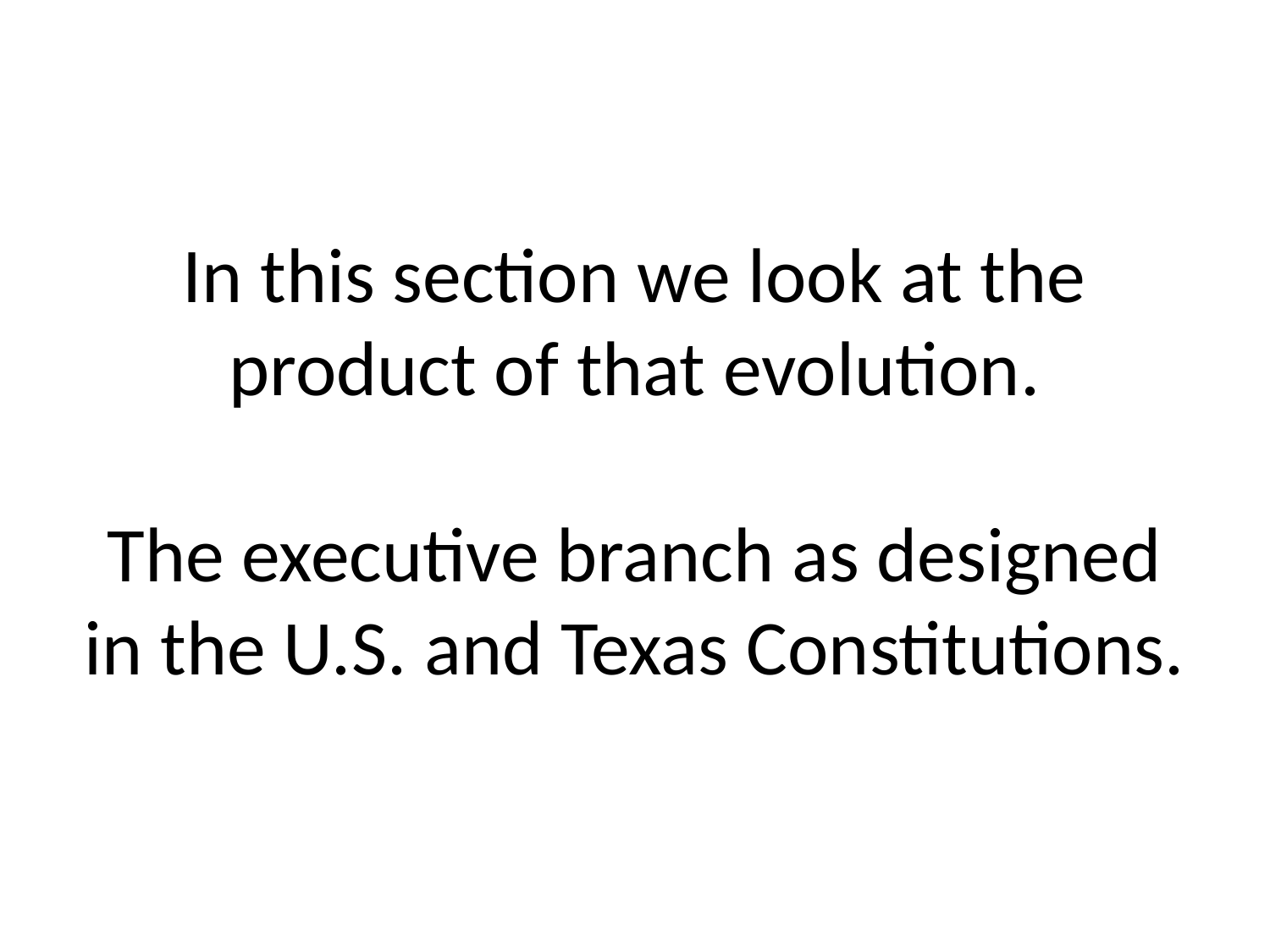

# In this section we look at the product of that evolution. The executive branch as designed in the U.S. and Texas Constitutions.